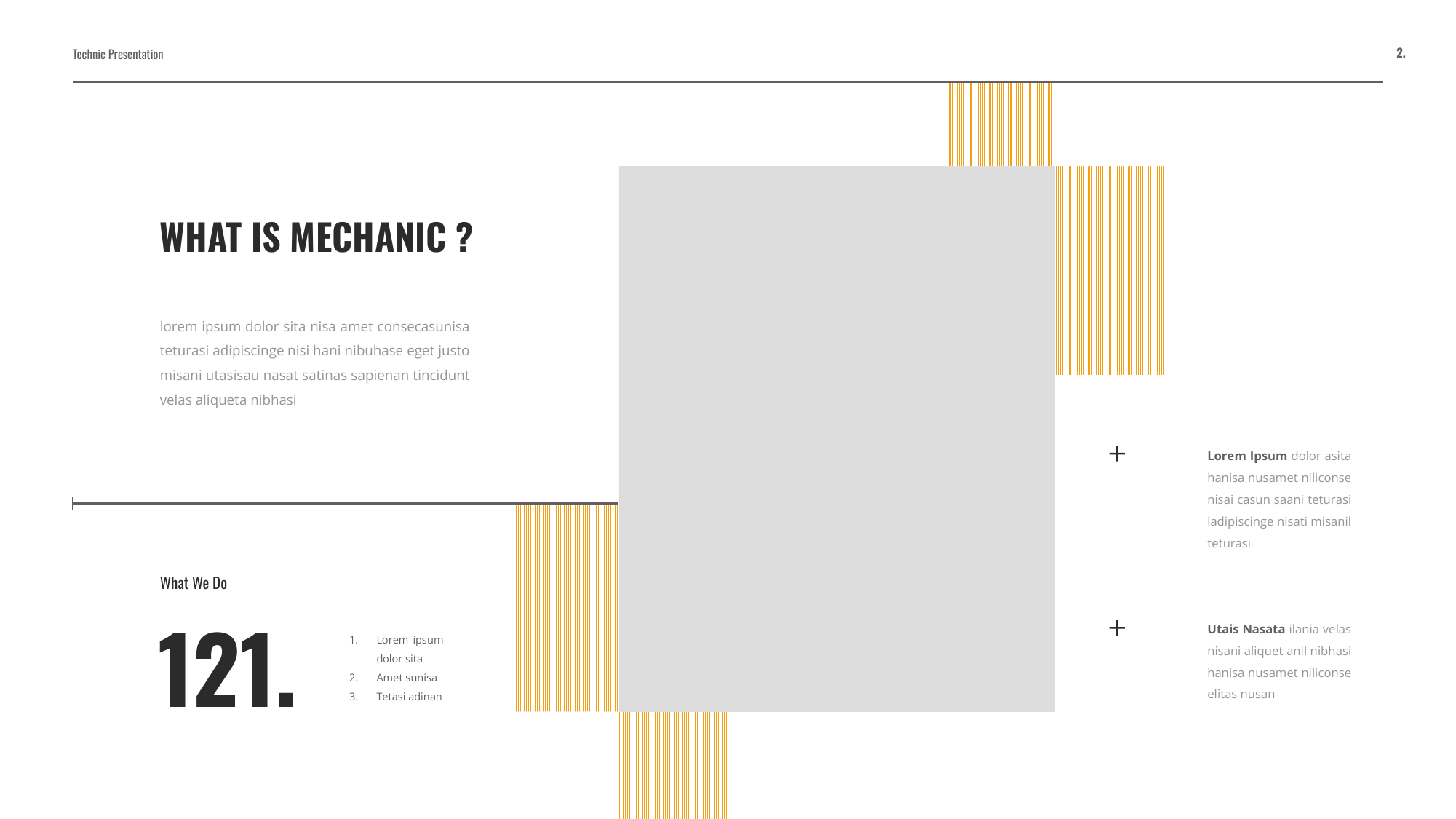

2.
Technic Presentation
WHAT IS MECHANIC ?
lorem ipsum dolor sita nisa amet consecasunisa teturasi adipiscinge nisi hani nibuhase eget justo misani utasisau nasat satinas sapienan tincidunt velas aliqueta nibhasi
Lorem Ipsum dolor asita hanisa nusamet niliconse nisai casun saani teturasi ladipiscinge nisati misanil teturasi

What We Do
Utais Nasata ilania velas nisani aliquet anil nibhasi hanisa nusamet niliconse elitas nusan

121.
Lorem ipsum dolor sita
Amet sunisa
Tetasi adinan